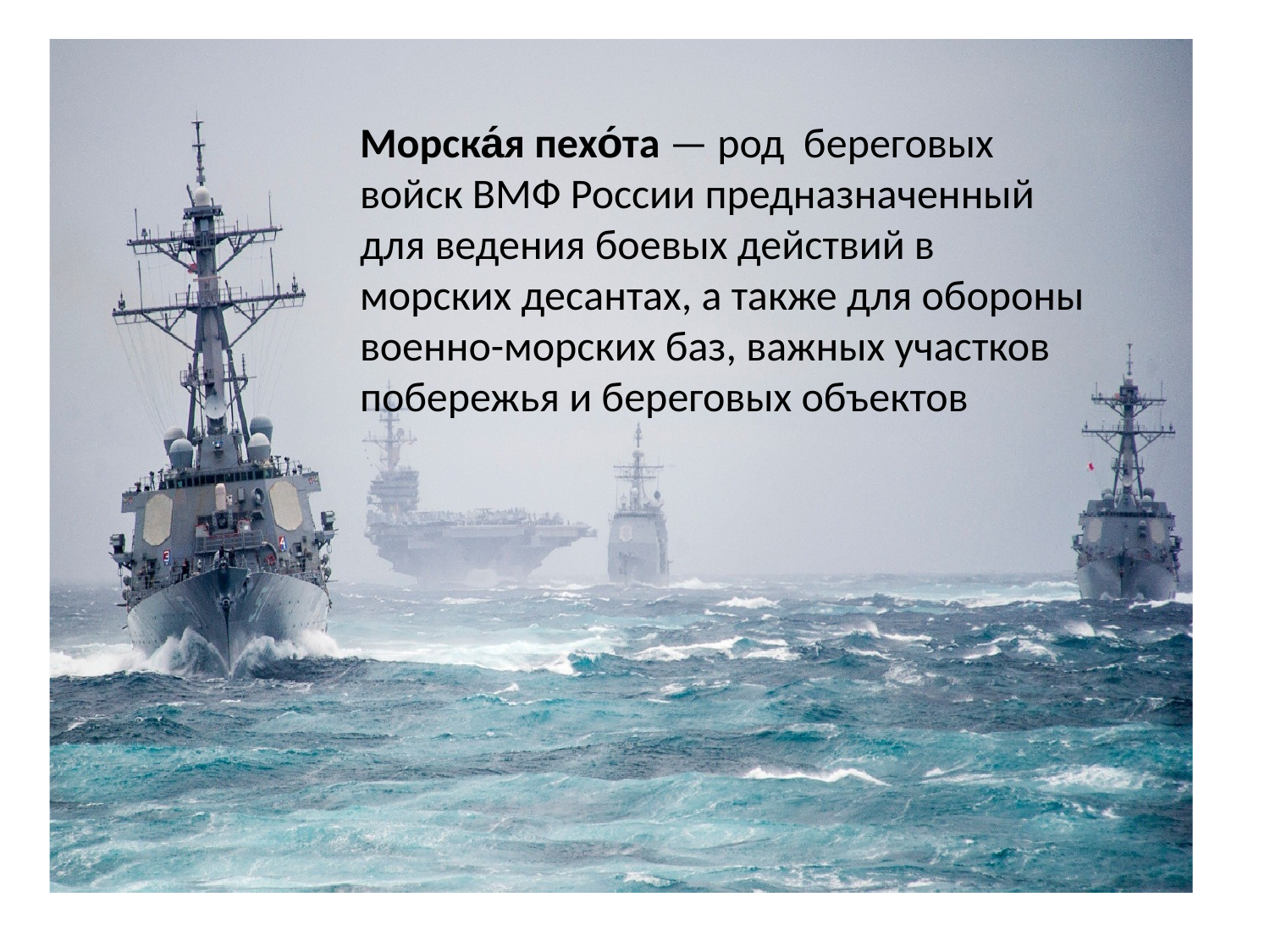

#

Морска́я пехо́та — род  береговых войск ВМФ России предназначенный для ведения боевых действий в морских десантах, а также для обороны военно-морских баз, важных участков побережья и береговых объектов